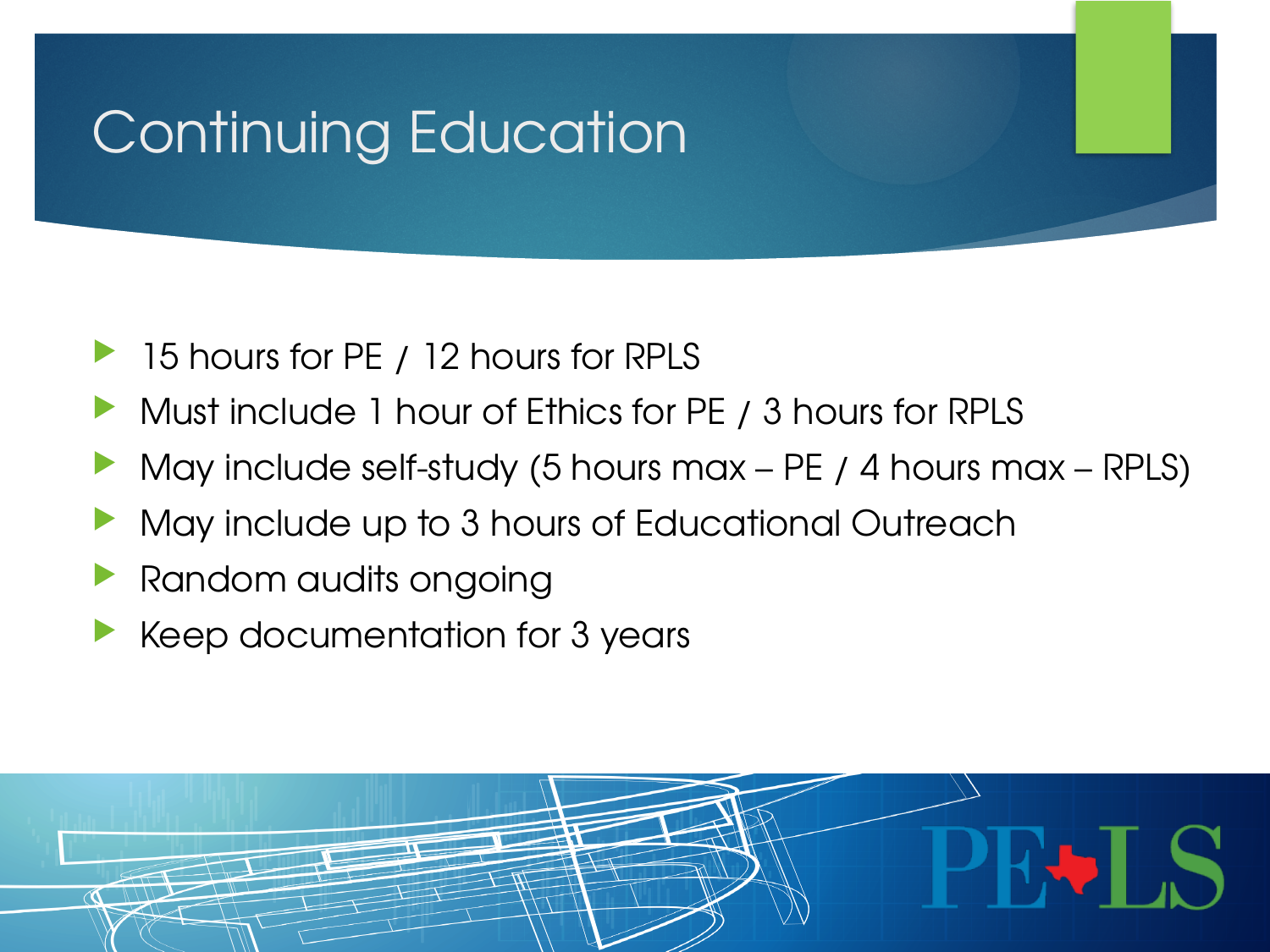

# Continuing Education
15 hours for PE / 12 hours for RPLS
Must include 1 hour of Ethics for PE / 3 hours for RPLS
May include self-study (5 hours max – PE / 4 hours max – RPLS)
May include up to 3 hours of Educational Outreach
Random audits ongoing
Keep documentation for 3 years